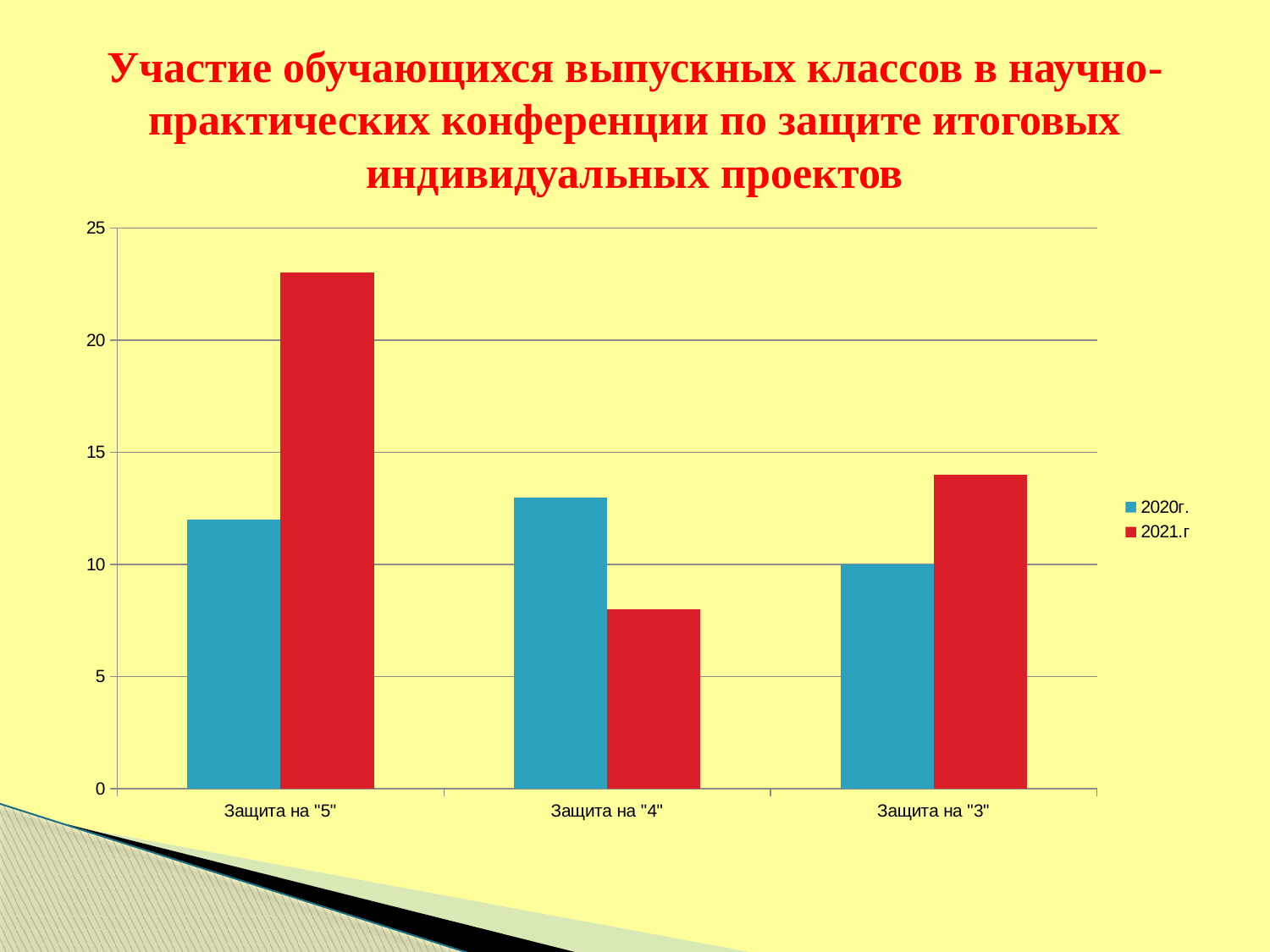

# Участие обучающихся выпускных классов в научно-практических конференции по защите итоговых индивидуальных проектов

### Chart

| Category | 2020г. | 2021.г |
|---|---|---|
| Защита на "5" | 12.0 | 23.0 |
| Защита на "4" | 13.0 | 8.0 |
| Защита на "3" | 10.0 | 14.0 |